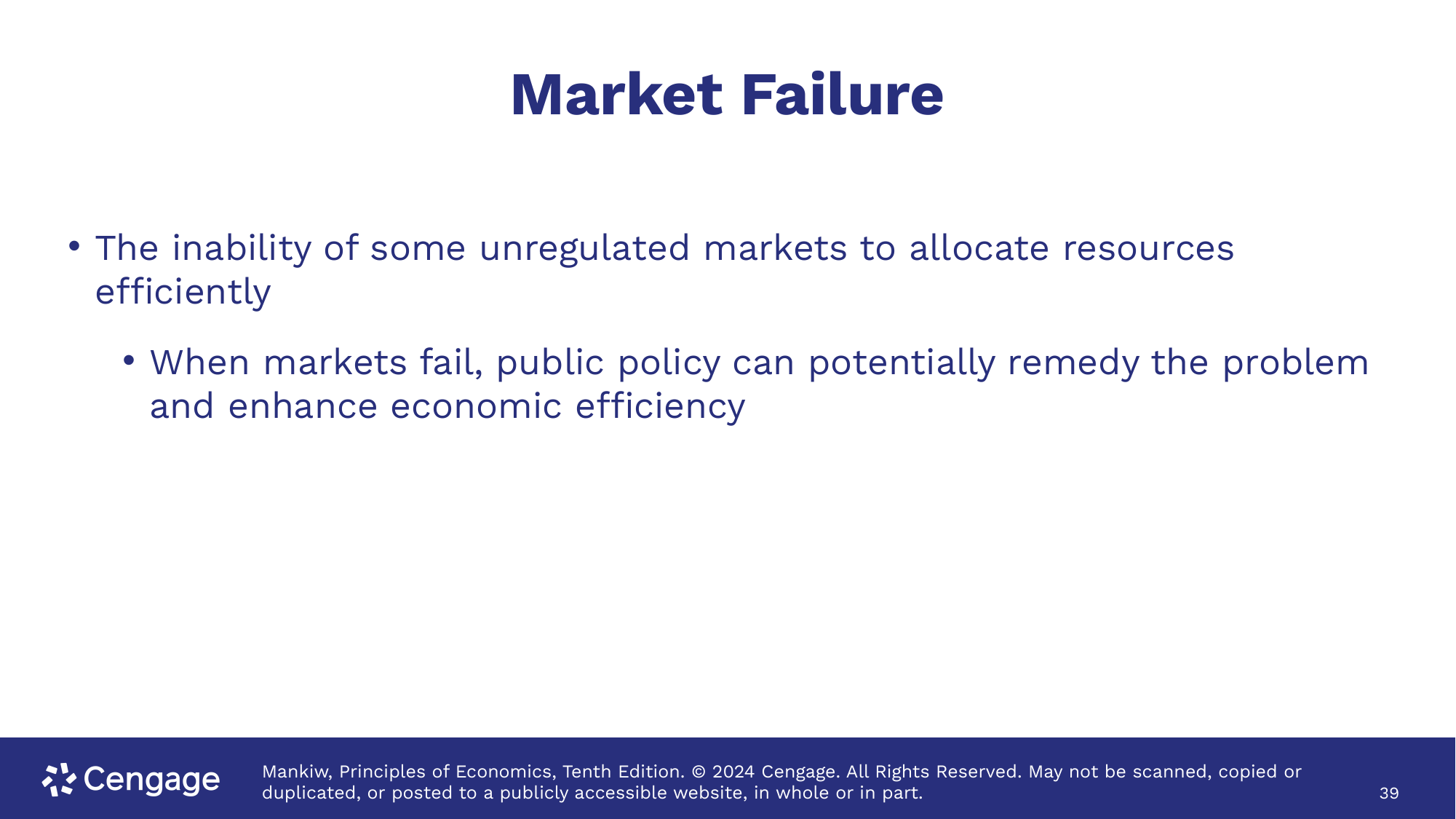

# Market Failure
The inability of some unregulated markets to allocate resources efficiently
When markets fail, public policy can potentially remedy the problem and enhance economic efficiency